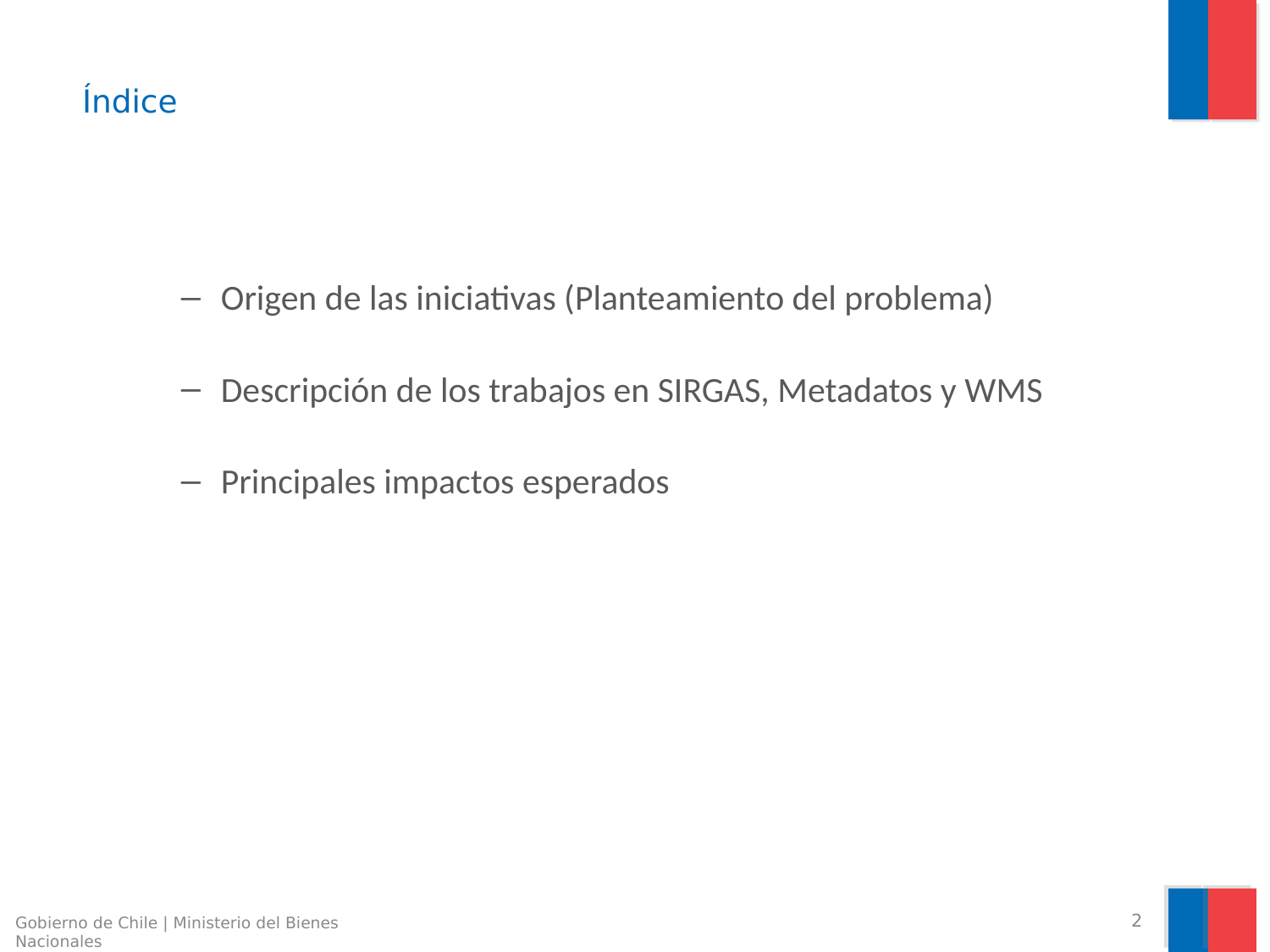

# Índice

Origen de las iniciativas (Planteamiento del problema)
Descripción de los trabajos en SIRGAS, Metadatos y WMS
Principales impactos esperados

Gobierno de Chile | Ministerio del Bienes Nacionales
2